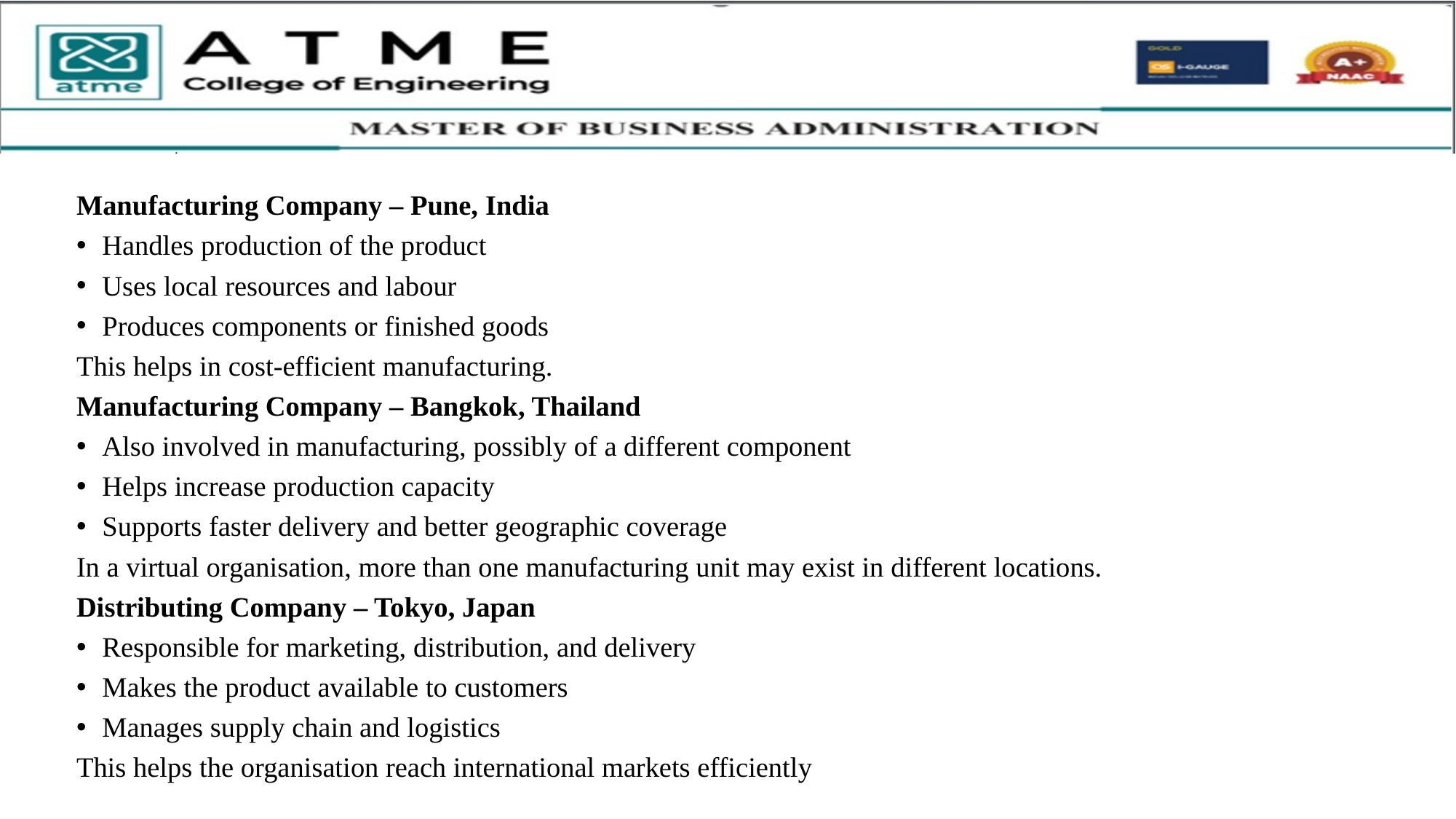

Manufacturing Company – Pune, India
Handles production of the product
Uses local resources and labour
Produces components or finished goods
This helps in cost-efficient manufacturing.
Manufacturing Company – Bangkok, Thailand
Also involved in manufacturing, possibly of a different component
Helps increase production capacity
Supports faster delivery and better geographic coverage
In a virtual organisation, more than one manufacturing unit may exist in different locations.
Distributing Company – Tokyo, Japan
Responsible for marketing, distribution, and delivery
Makes the product available to customers
Manages supply chain and logistics
This helps the organisation reach international markets efficiently